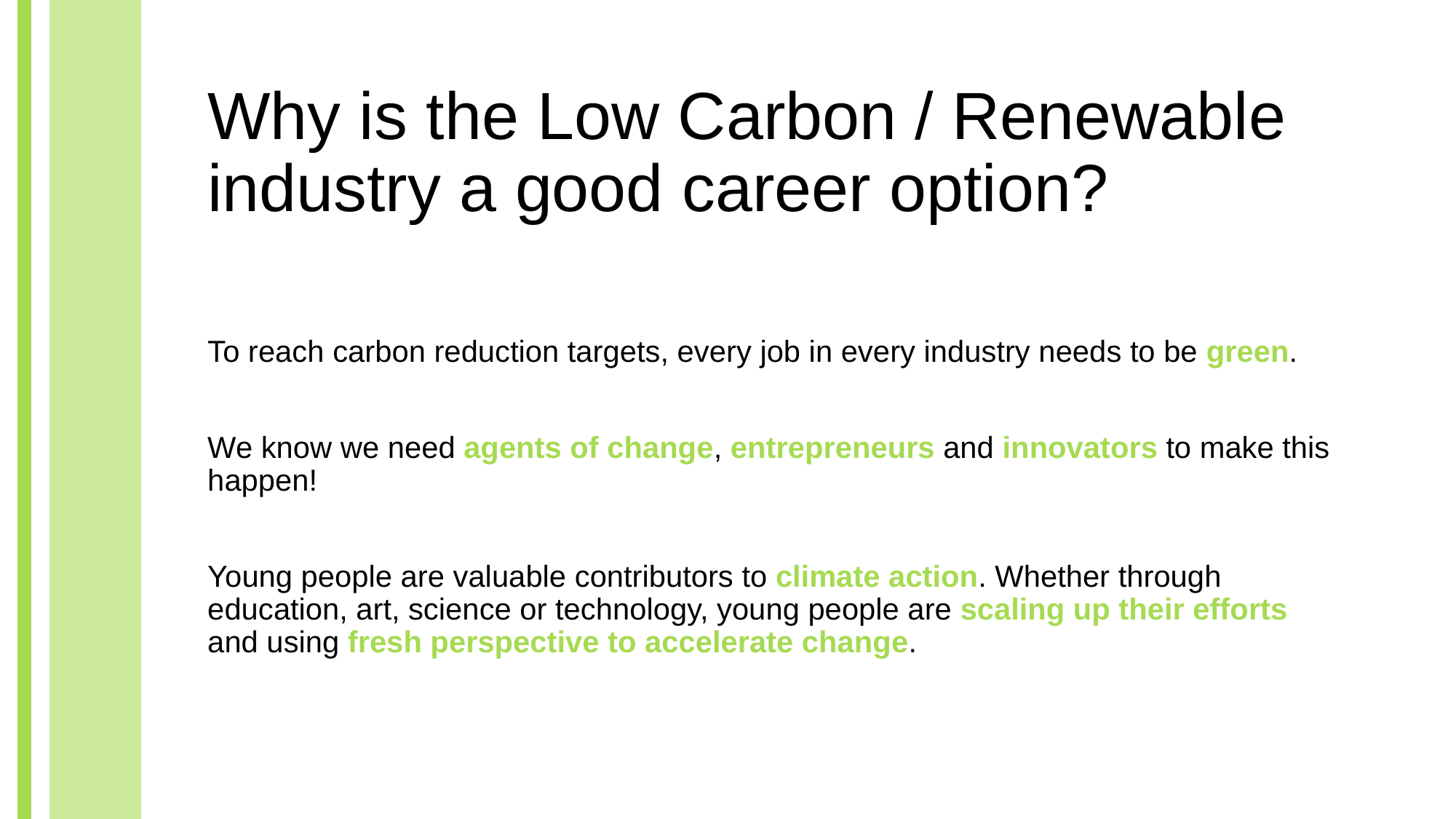

# Why is the Low Carbon / Renewable industry a good career option?
To reach carbon reduction targets, every job in every industry needs to be green.

We know we need agents of change, entrepreneurs and innovators to make this happen!

Young people are valuable contributors to climate action. Whether through education, art, science or technology, young people are scaling up their efforts and using fresh perspective to accelerate change.